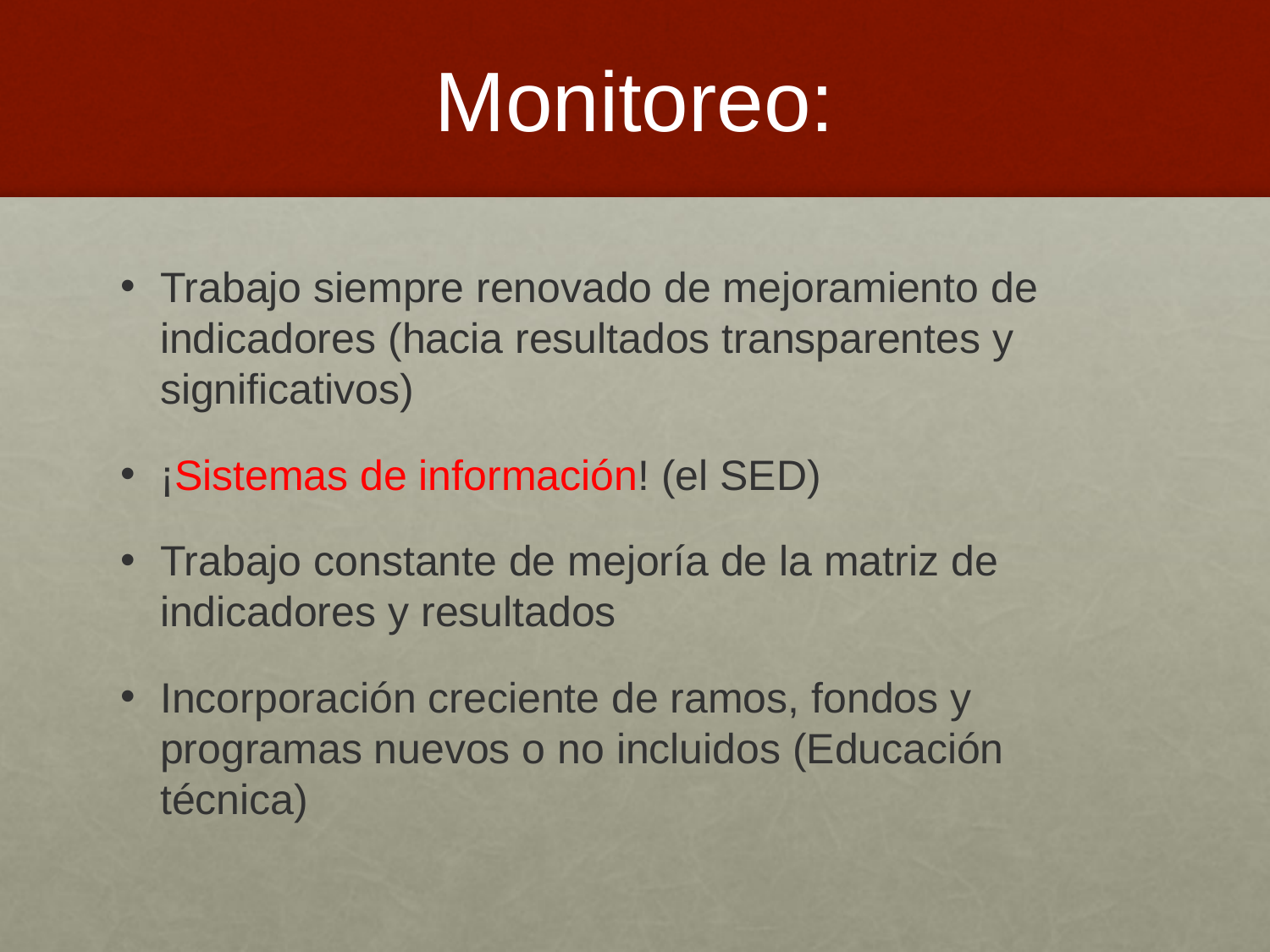

Monitoreo:
Trabajo siempre renovado de mejoramiento de indicadores (hacia resultados transparentes y significativos)
¡Sistemas de información! (el SED)
Trabajo constante de mejoría de la matriz de indicadores y resultados
Incorporación creciente de ramos, fondos y programas nuevos o no incluidos (Educación técnica)